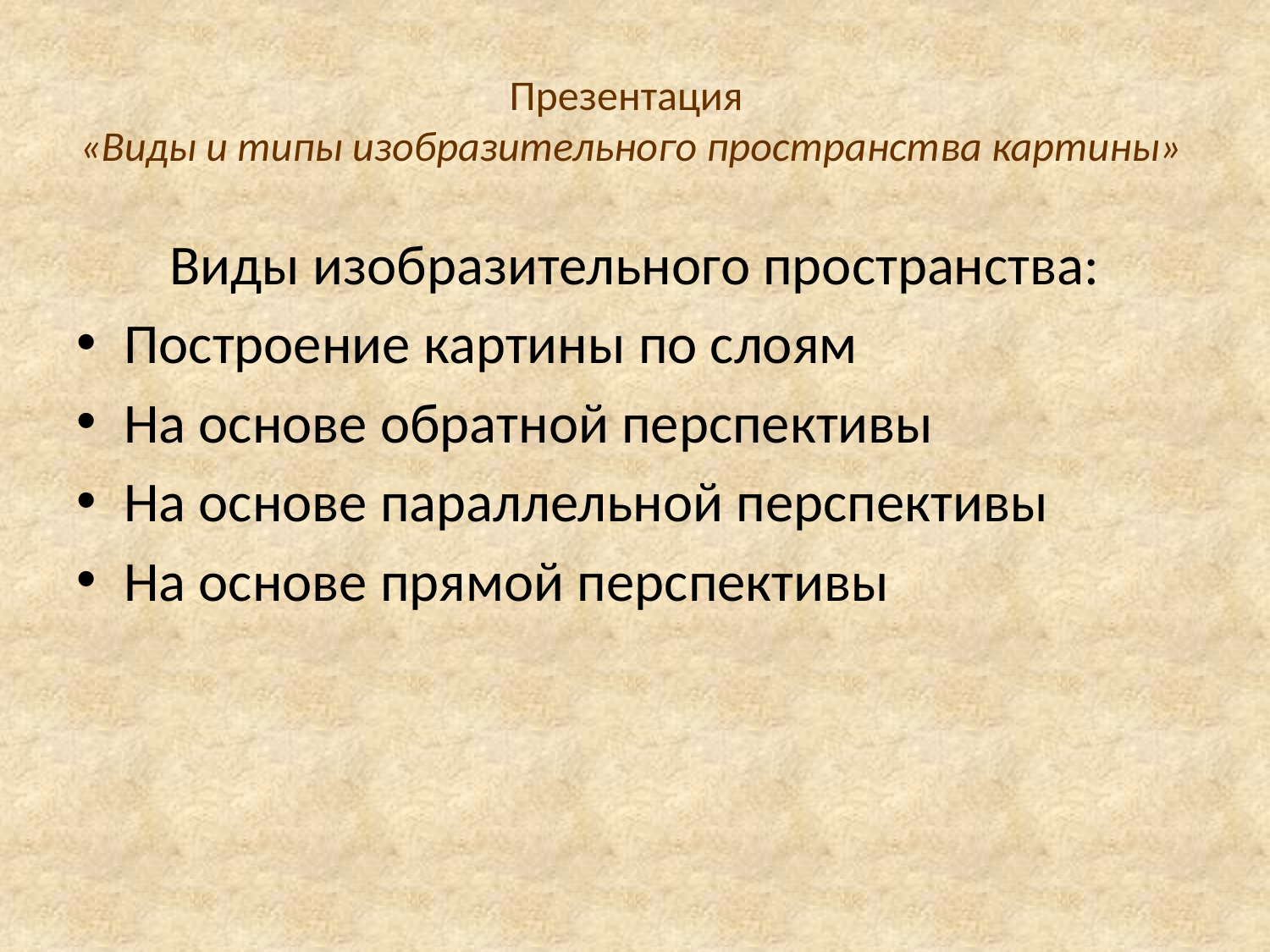

# Презентация «Виды и типы изобразительного пространства картины»
Виды изобразительного пространства:
Построение картины по слоям
На основе обратной перспективы
На основе параллельной перспективы
На основе прямой перспективы